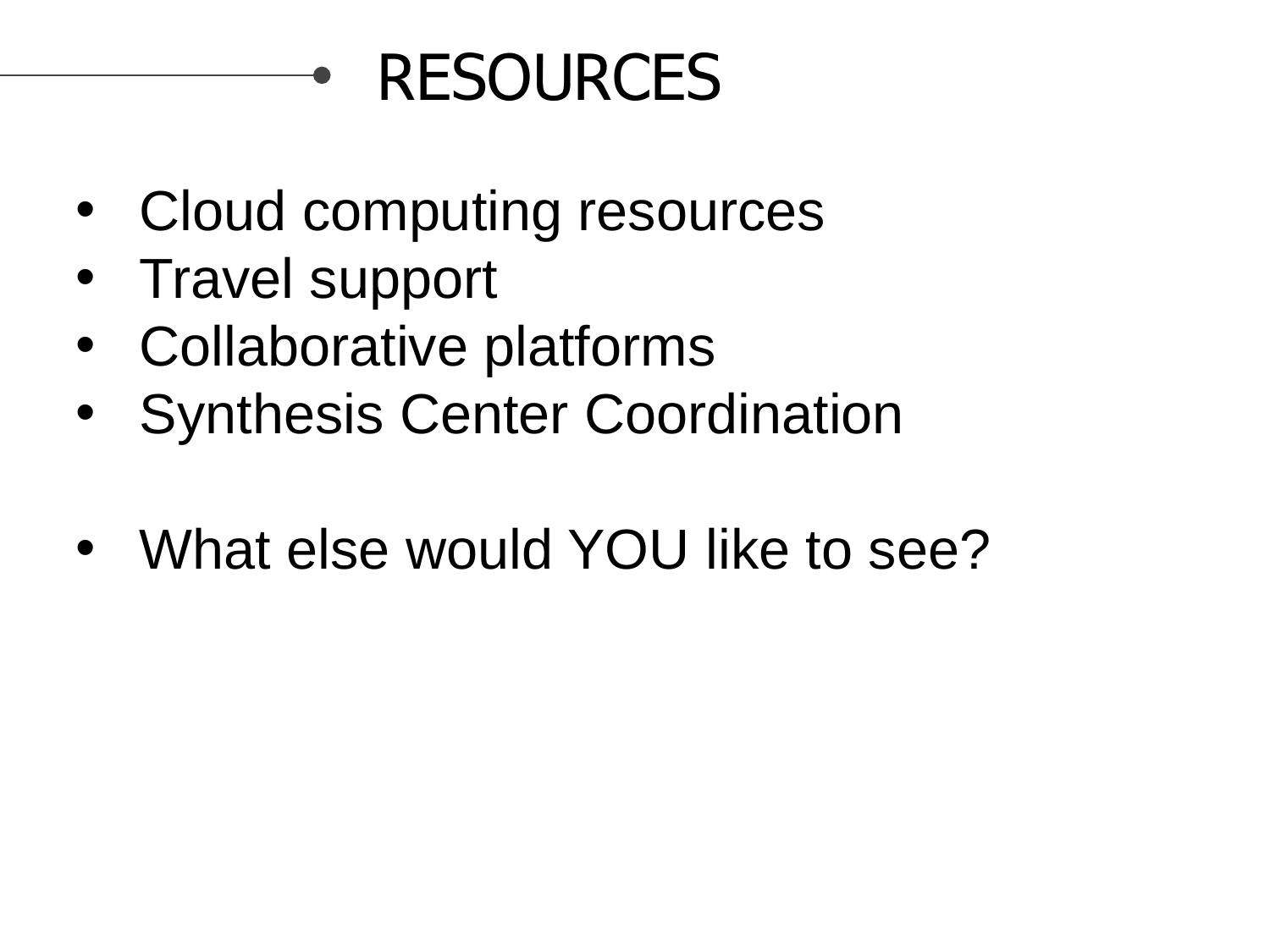

# Resources
Cloud computing resources
Travel support
Collaborative platforms
Synthesis Center Coordination

What else would YOU like to see?